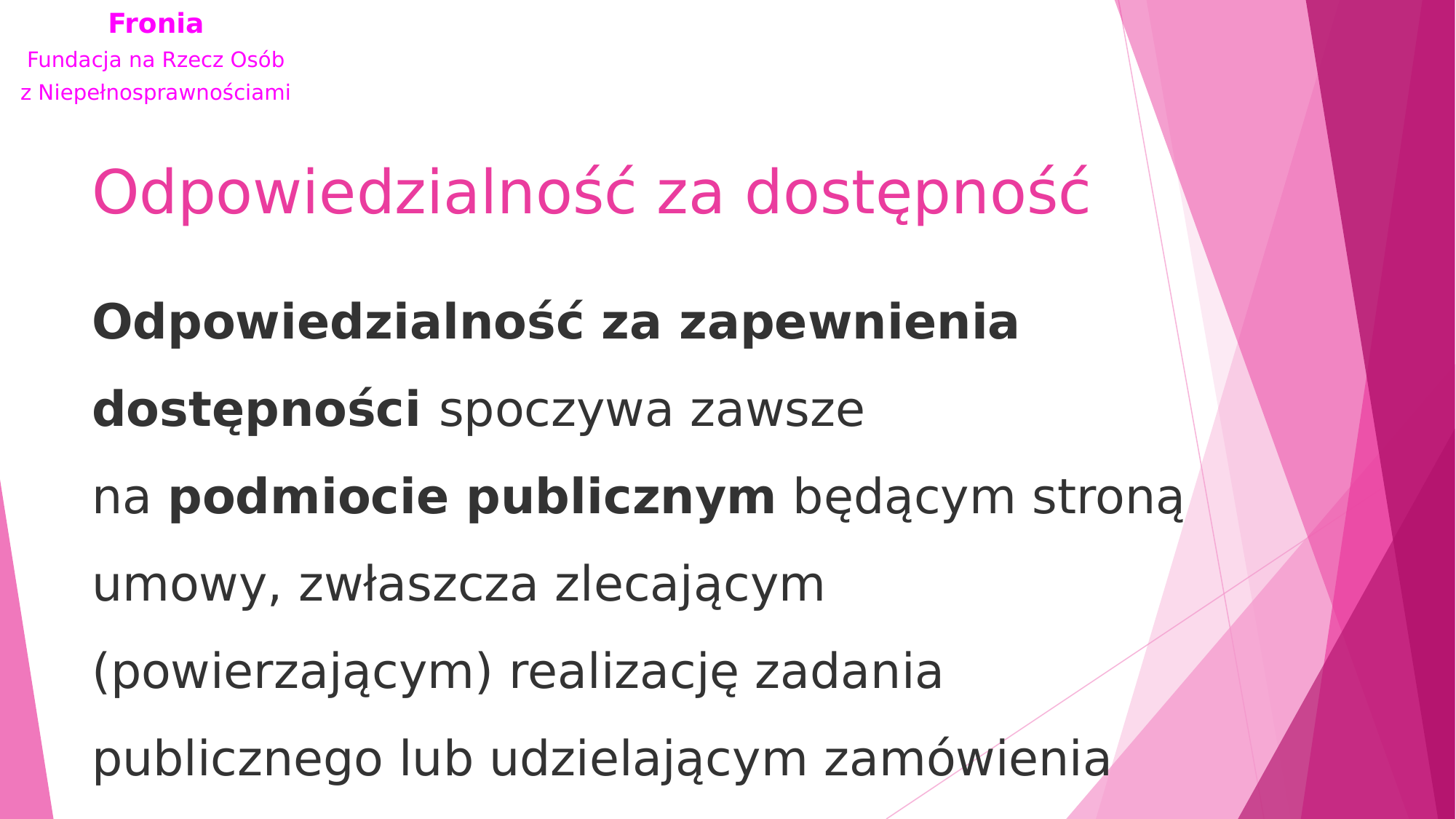

# Odpowiedzialność za dostępność
Odpowiedzialność za zapewnienia dostępności spoczywa zawsze na podmiocie publicznym będącym stroną umowy, zwłaszcza zlecającym (powierzającym) realizację zadania publicznego lub udzielającym zamówienia publicznego